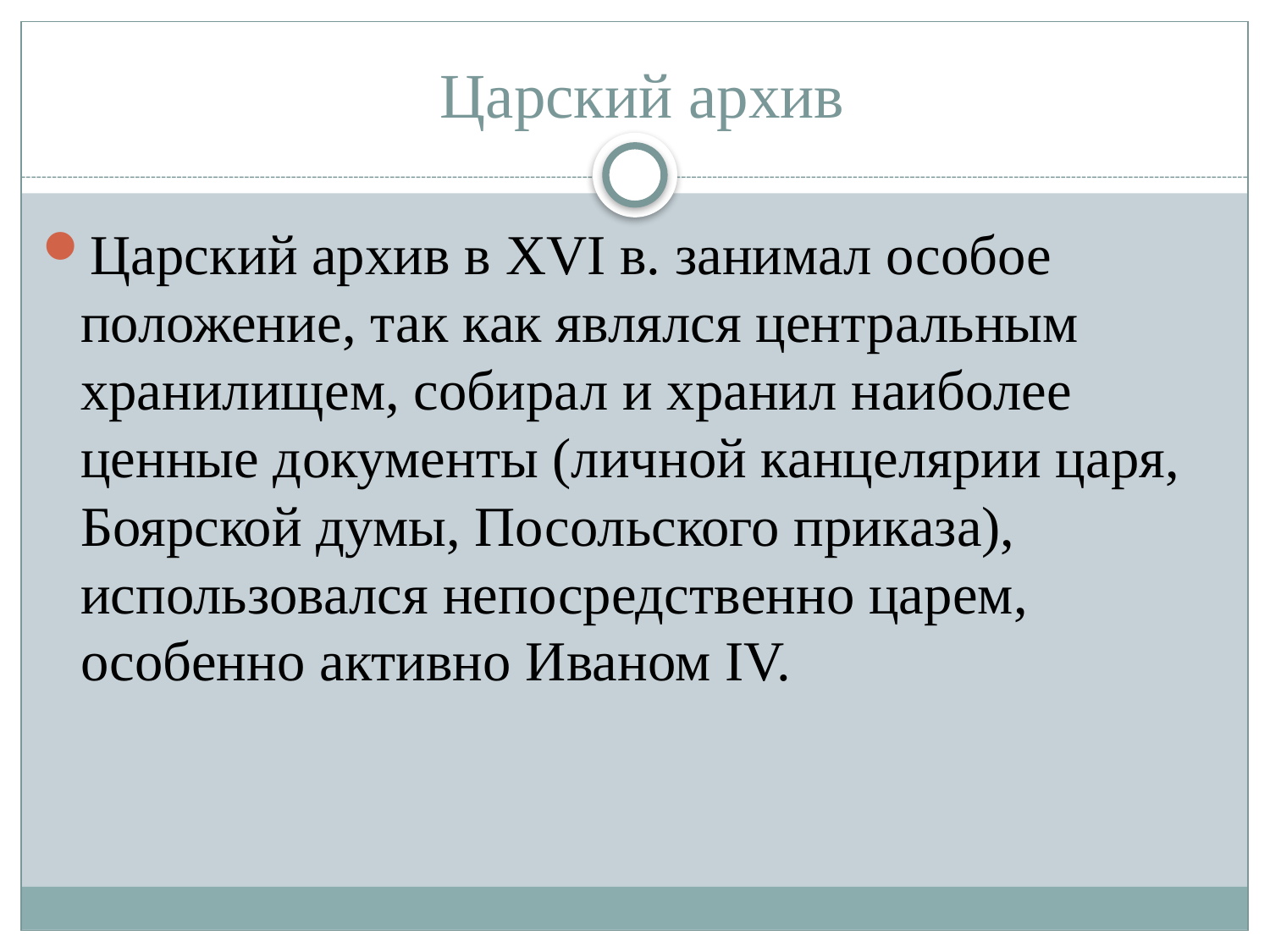

# Царский архив
Царский архив в XVI в. занимал особое положение, так как являлся центральным хранилищем, собирал и хранил наиболее ценные документы (личной канцелярии царя, Боярской думы, Посольского приказа), использовался непосредственно царем, особенно активно Иваном IV.